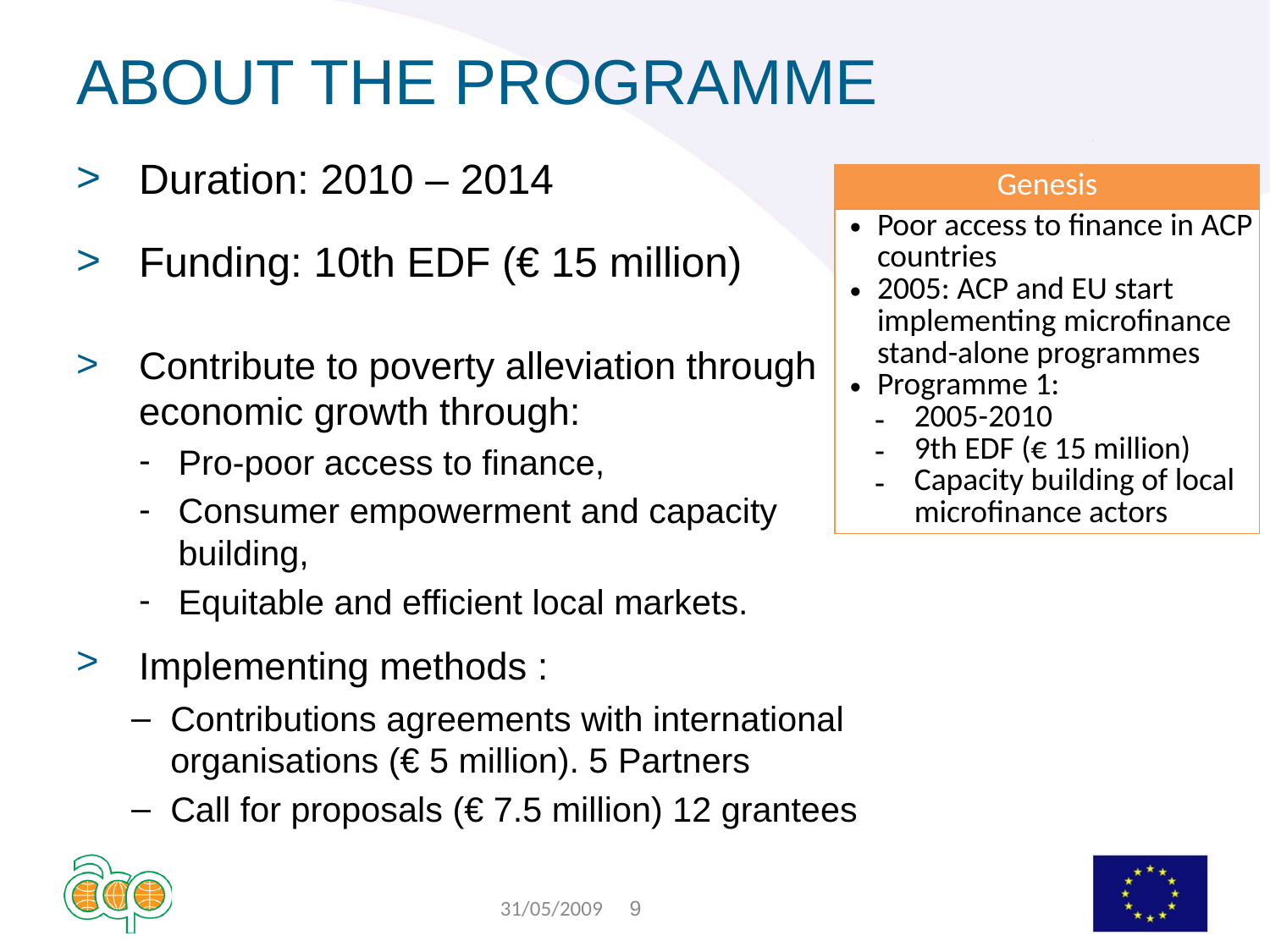

# ABOUT THE PROGRAMME
Duration: 2010 – 2014

Funding: 10th EDF (€ 15 million)

Contribute to poverty alleviation through economic growth through:
Pro-poor access to finance,
Consumer empowerment and capacity building,
Equitable and efficient local markets.
Implementing methods :
Contributions agreements with international organisations (€ 5 million). 5 Partners
Call for proposals (€ 7.5 million) 12 grantees

| Genesis |
| --- |
| Poor access to finance in ACP countries 2005: ACP and EU start implementing microfinance stand-alone programmes Programme 1: 2005-2010 9th EDF (€ 15 million) Capacity building of local microfinance actors |
9
31/05/2009